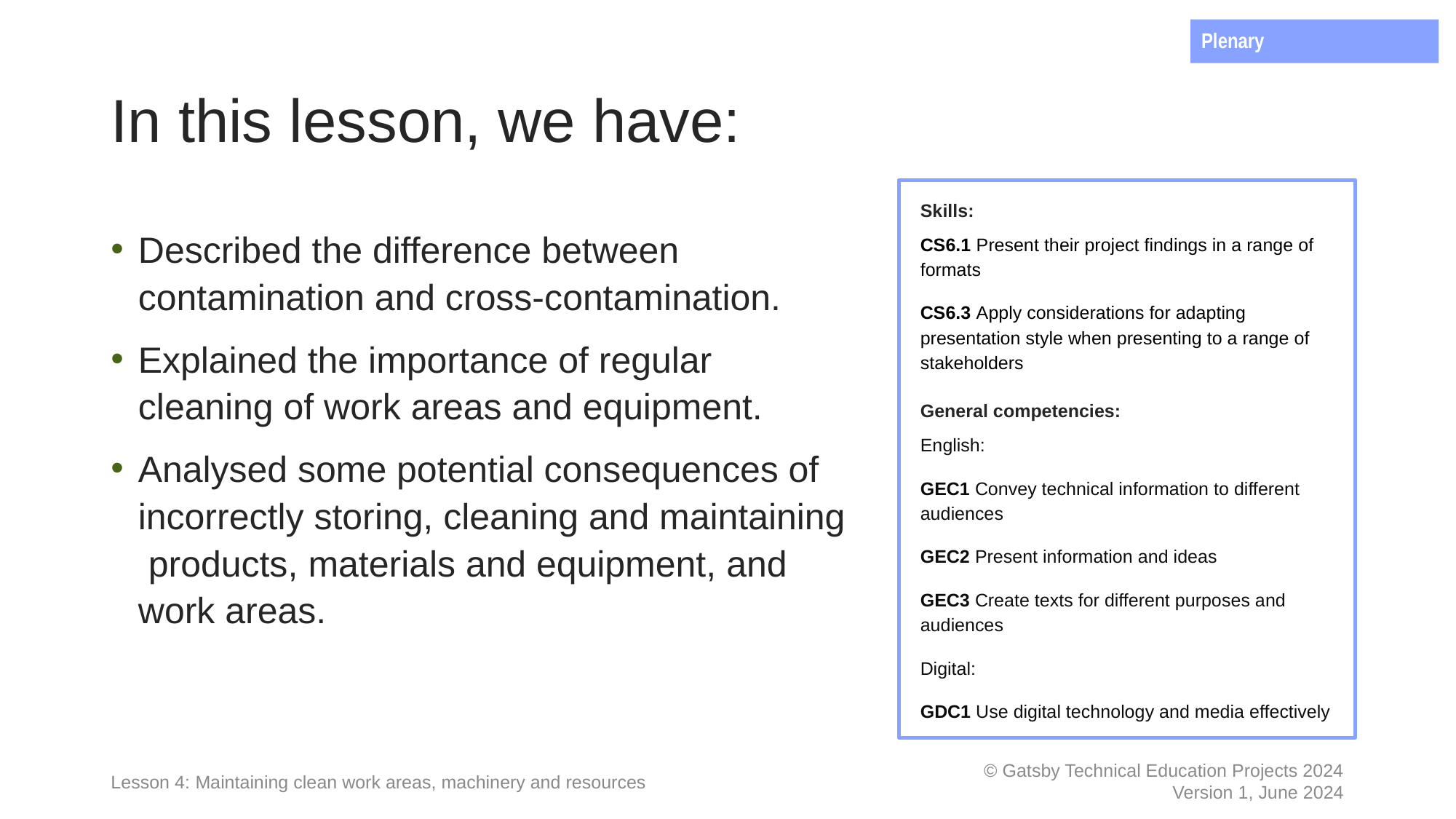

Plenary
# In this lesson, we have:
Skills:
CS6.1 Present their project findings in a range of formats
CS6.3 Apply considerations for adapting presentation style when presenting to a range of stakeholders
General competencies:
English:
GEC1 Convey technical information to different audiences
GEC2 Present information and ideas
GEC3 Create texts for different purposes and audiences
Digital:
GDC1 Use digital technology and media effectively
Described the difference between contamination and cross-contamination.
Explained the importance of regular cleaning of work areas and equipment.
Analysed some potential consequences of incorrectly storing, cleaning and maintaining  products, materials and equipment, and work areas.

Lesson 4: Maintaining clean work areas, machinery and resources